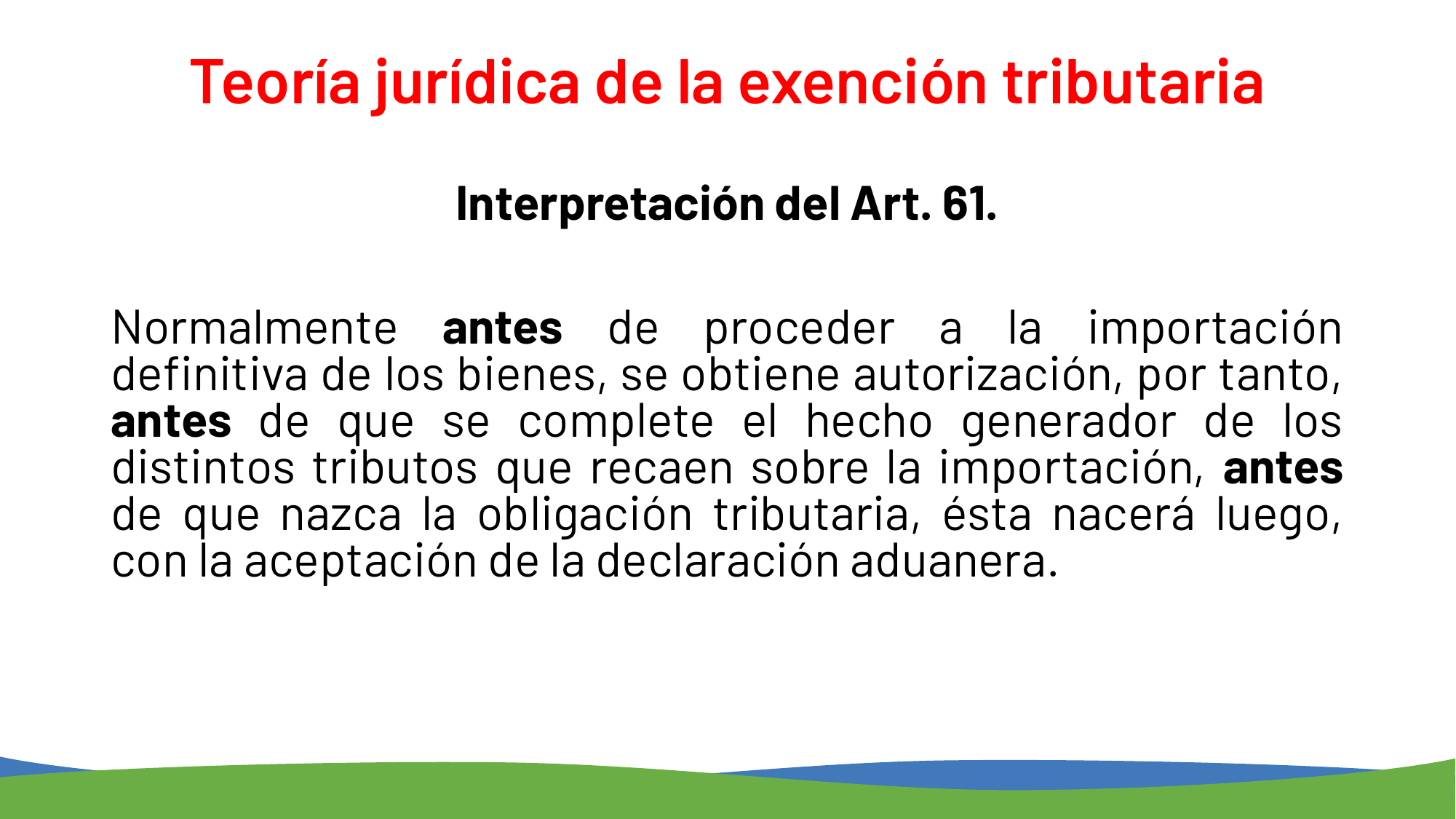

# Teoría jurídica de la exención tributaria
Interpretación del Art. 61.

Normalmente antes de proceder a la importación definitiva de los bienes, se obtiene autorización, por tanto, antes de que se complete el hecho generador de los distintos tributos que recaen sobre la importación, antes de que nazca la obligación tributaria, ésta nacerá luego, con la aceptación de la declaración aduanera.